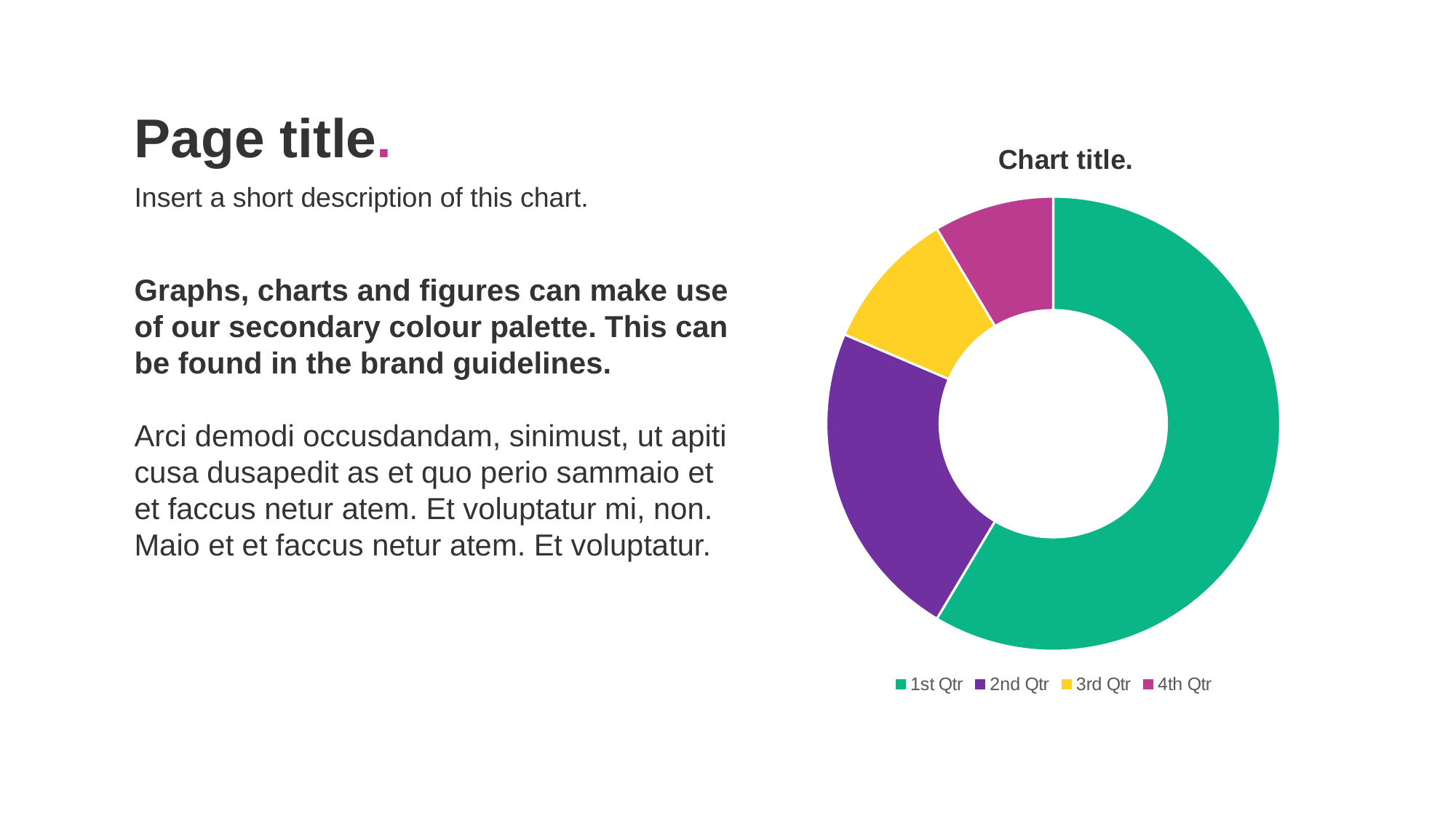

Page title.

### Chart: Chart title.

| Category | Sales |
|---|---|
| 1st Qtr | 8.2 |
| 2nd Qtr | 3.2 |
| 3rd Qtr | 1.4 |
| 4th Qtr | 1.2 |
Insert a short description of this chart.
Graphs, charts and figures can make use of our secondary colour palette. This can be found in the brand guidelines.

Arci demodi occusdandam, sinimust, ut apiti cusa dusapedit as et quo perio sammaio et et faccus netur atem. Et voluptatur mi, non. Maio et et faccus netur atem. Et voluptatur.